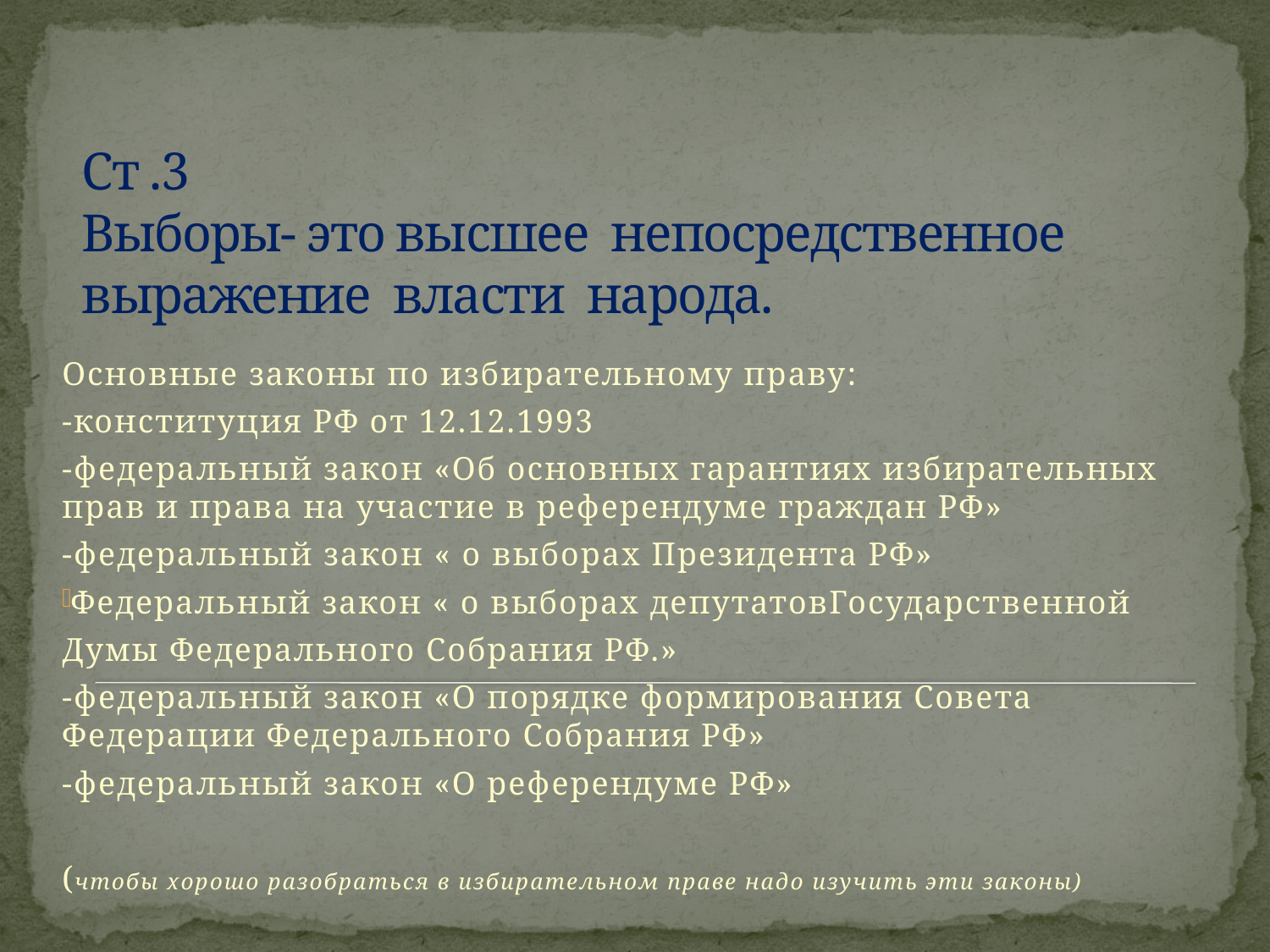

# Ст .3 Выборы- это высшее  непосредственное  выражение  власти  народа.
Основные законы по избирательному праву:
-конституция РФ от 12.12.1993
-федеральный закон «Об основных гарантиях избирательных прав и права на участие в референдуме граждан РФ»
-федеральный закон « о выборах Президента РФ»
Федеральный закон « о выборах депутатовГосударственной
Думы Федерального Собрания РФ.»
-федеральный закон «О порядке формирования Совета Федерации Федерального Собрания РФ»
-федеральный закон «О референдуме РФ»

(чтобы хорошо разобраться в избирательном праве надо изучить эти законы)